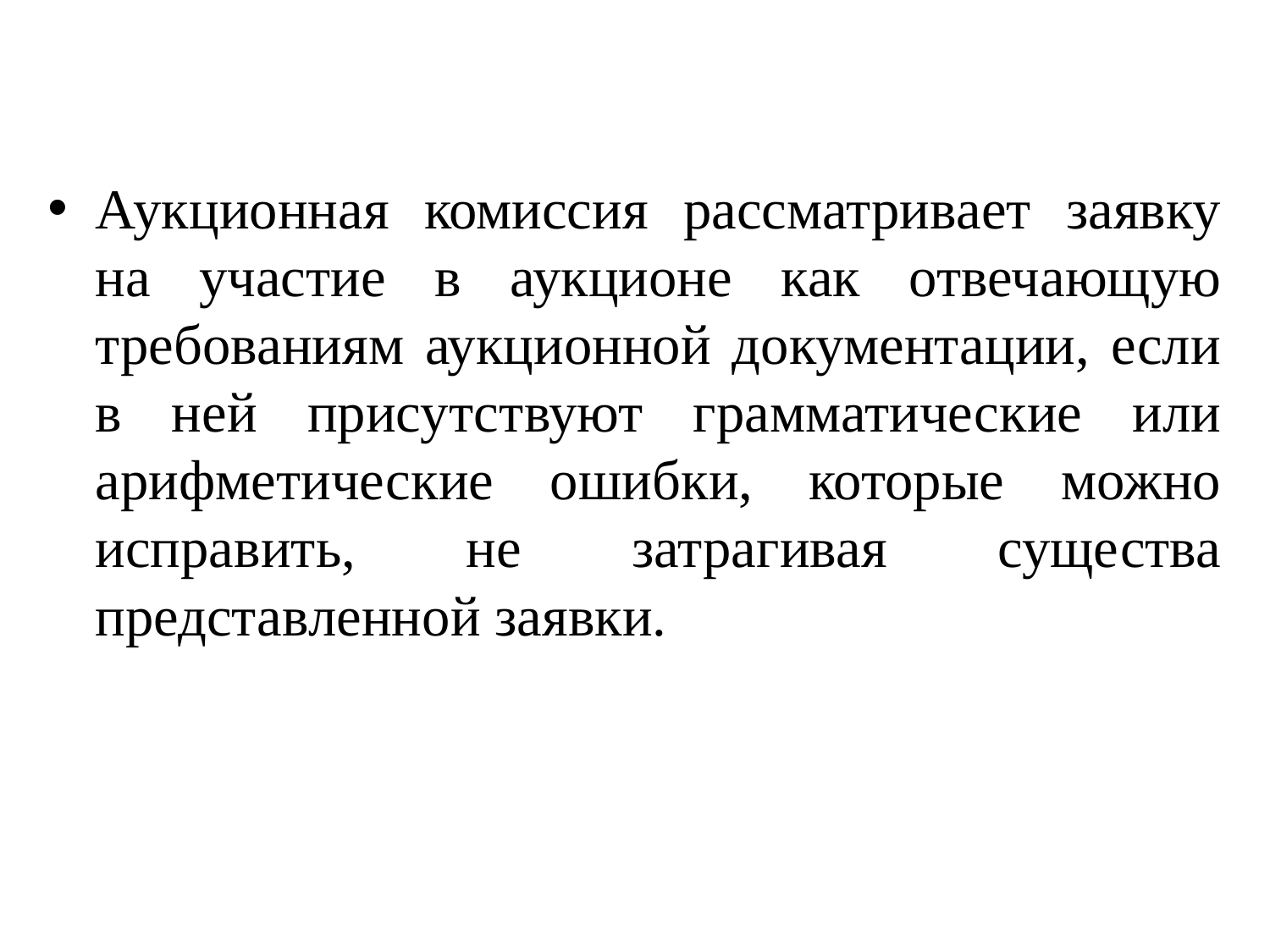

Аукционная комиссия рассматривает заявку на участие в аукционе как отвечающую требованиям аукционной документации, если в ней присутствуют грамматические или арифметические ошибки, которые можно исправить, не затрагивая существа представленной заявки.